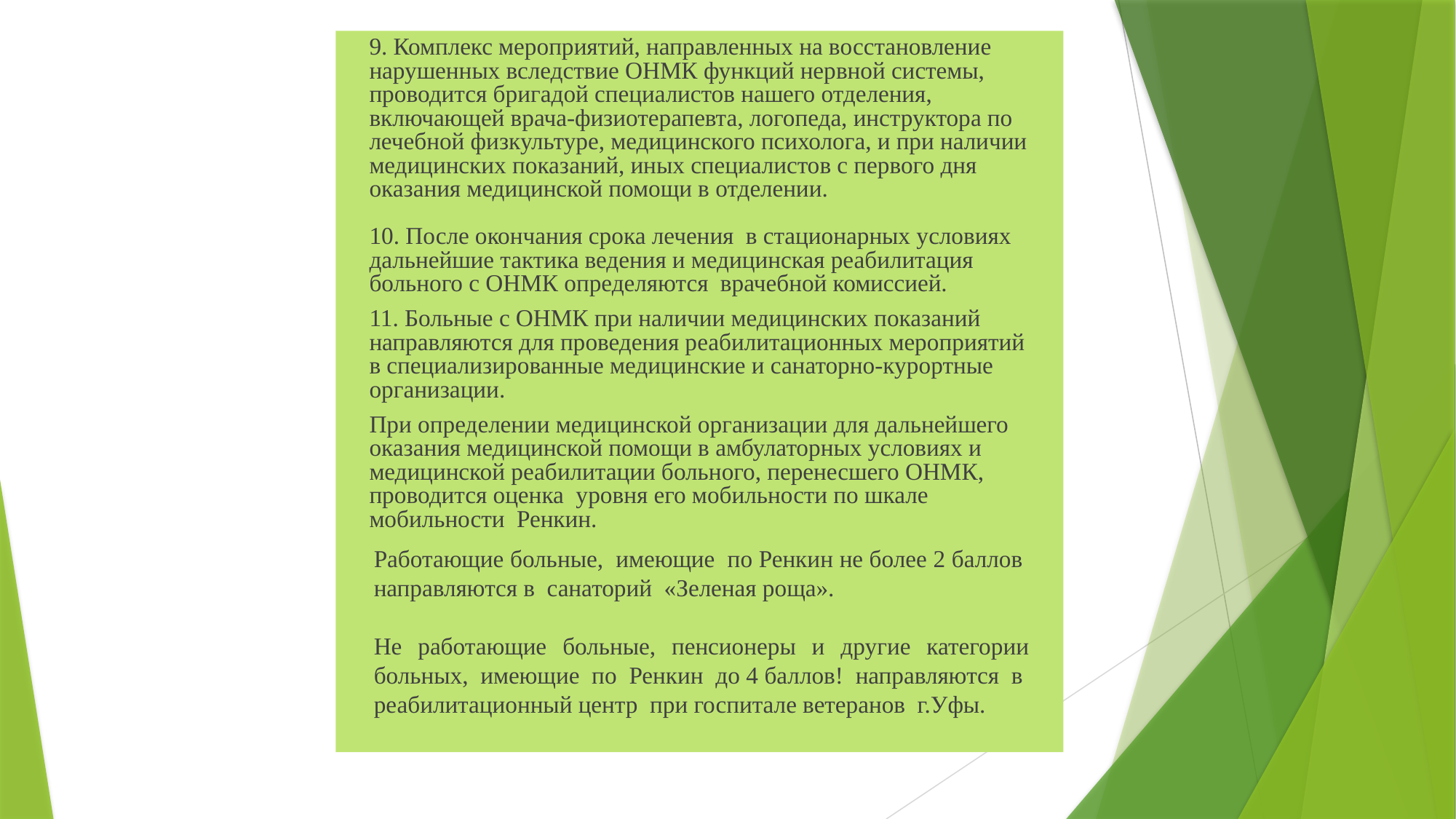

9. Комплекс мероприятий, направленных на восстановление нарушенных вследствие ОНМК функций нервной системы, проводится бригадой специалистов нашего отделения, включающей врача-физиотерапевта, логопеда, инструктора по лечебной физкультуре, медицинского психолога, и при наличии медицинских показаний, иных специалистов с первого дня оказания медицинской помощи в отделении.

10. После окончания срока лечения  в стационарных условиях дальнейшие тактика ведения и медицинская реабилитация больного с ОНМК определяются  врачебной комиссией.
11. Больные с ОНМК при наличии медицинских показаний направляются для проведения реабилитационных мероприятий в специализированные медицинские и санаторно-курортные организации.
При определении медицинской организации для дальнейшего оказания медицинской помощи в амбулаторных условиях и медицинской реабилитации больного, перенесшего ОНМК,  проводится оценка  уровня его мобильности по шкале мобильности  Ренкин.
Работающие больные,  имеющие  по Ренкин не более 2 баллов  направляются в  санаторий  «Зеленая роща».

Не работающие больные, пенсионеры и другие категории больных,  имеющие  по  Ренкин  до 4 баллов!  направляются  в  реабилитационный центр  при госпитале ветеранов  г.Уфы.